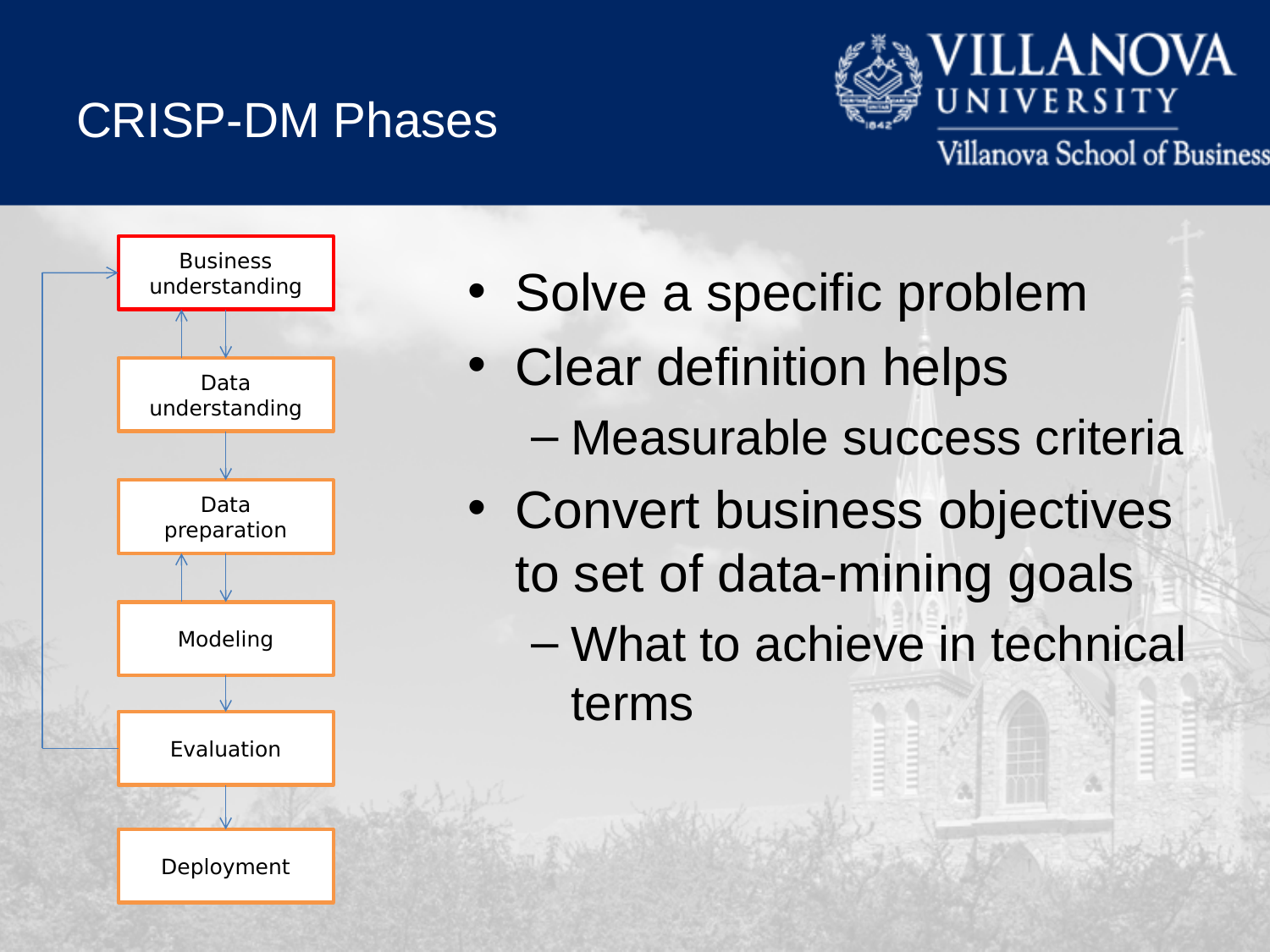

# CRISP-DM Phases
Business
understanding
Data
understanding
Data
preparation
Modeling
Evaluation
Deployment
Solve a specific problem
Clear definition helps
Measurable success criteria
Convert business objectives to set of data-mining goals
What to achieve in technical terms